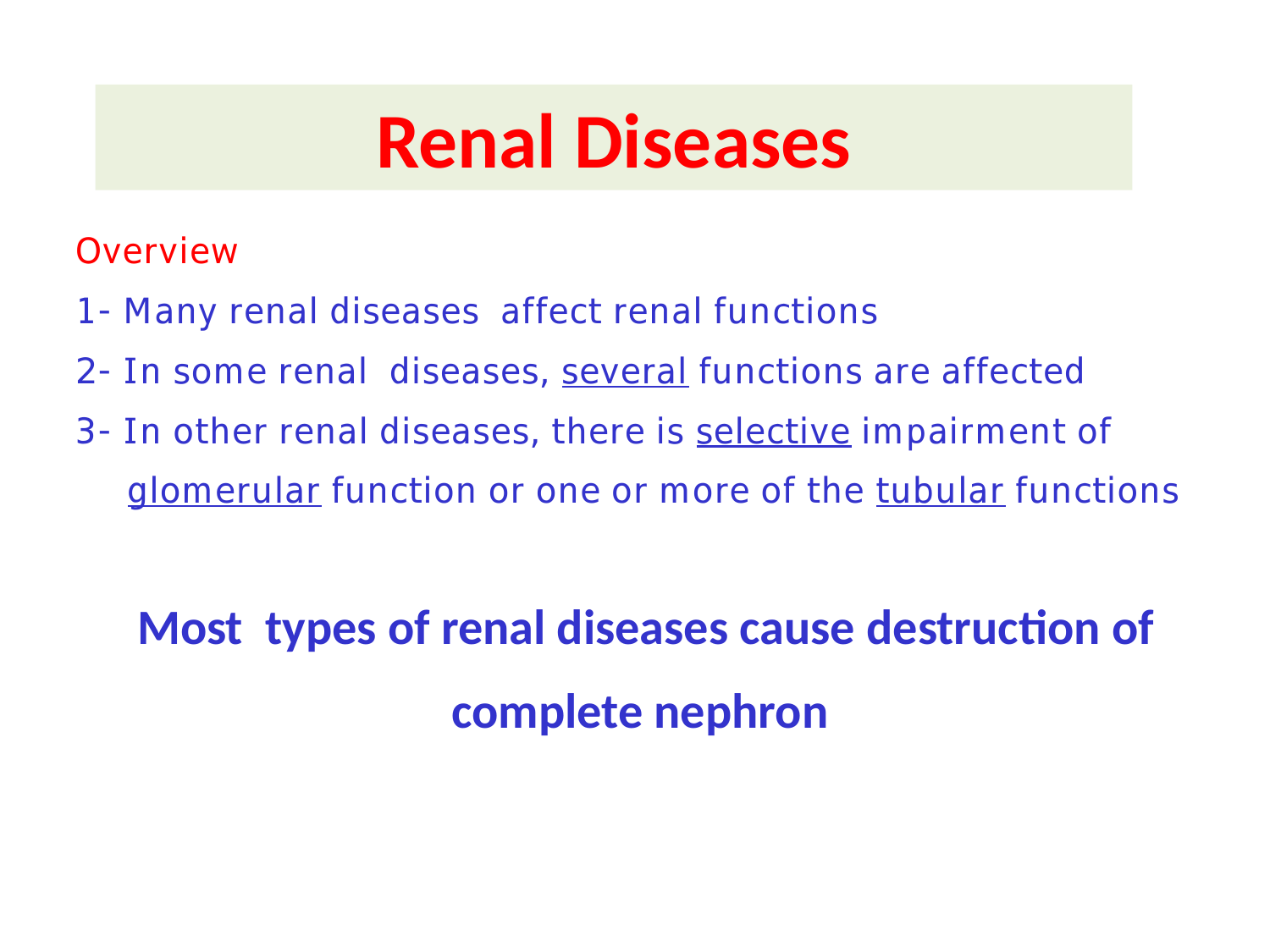

Renal Diseases
Overview
1- Many renal diseases  affect renal functions
2- In some renal  diseases, several functions are affected
3- In other renal diseases, there is selective impairment of
     glomerular function or one or more of the tubular functions

Most  types of renal diseases cause destruction of
complete nephron